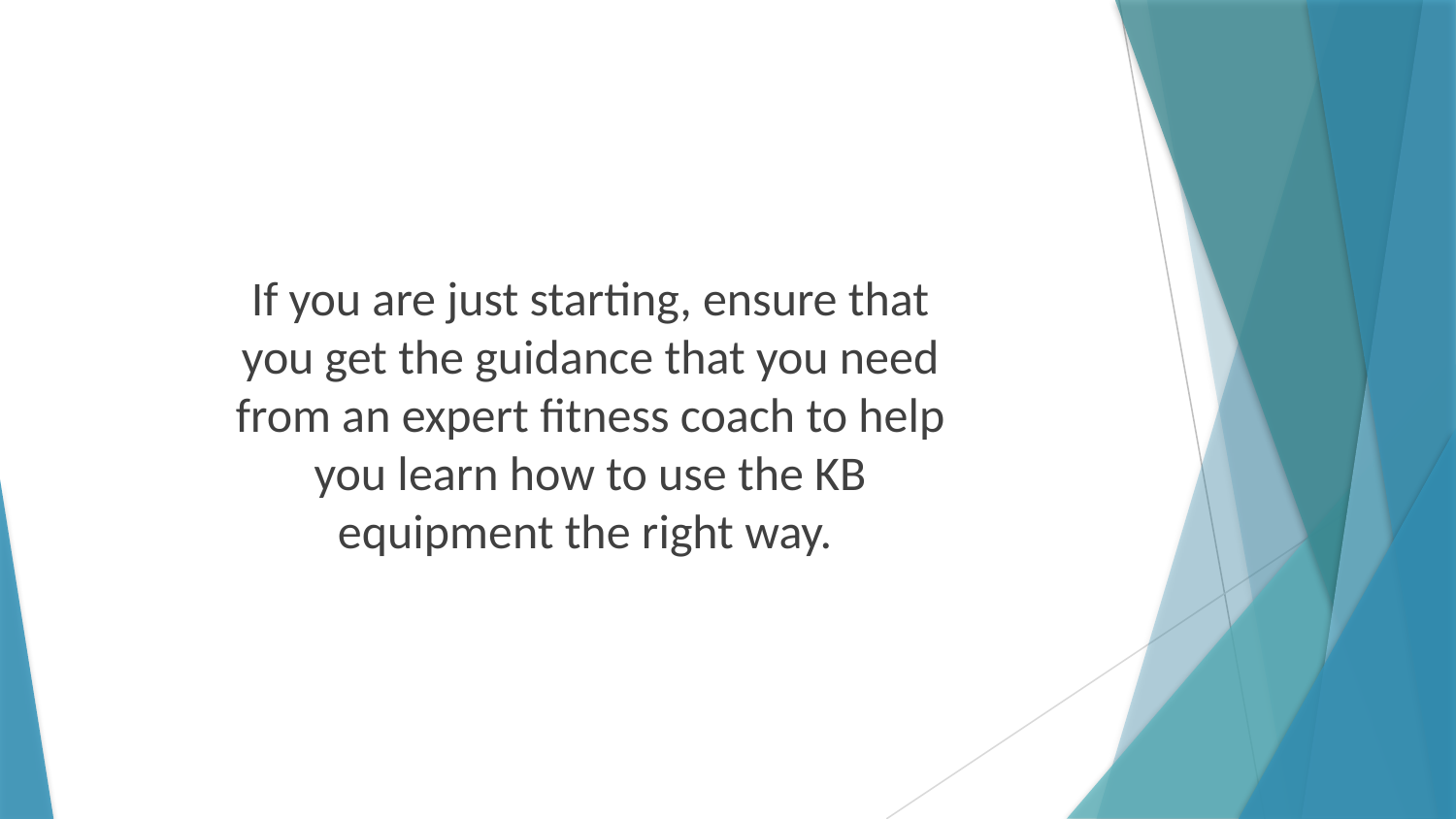

If you are just starting, ensure that you get the guidance that you need from an expert fitness coach to help you learn how to use the KB equipment the right way.